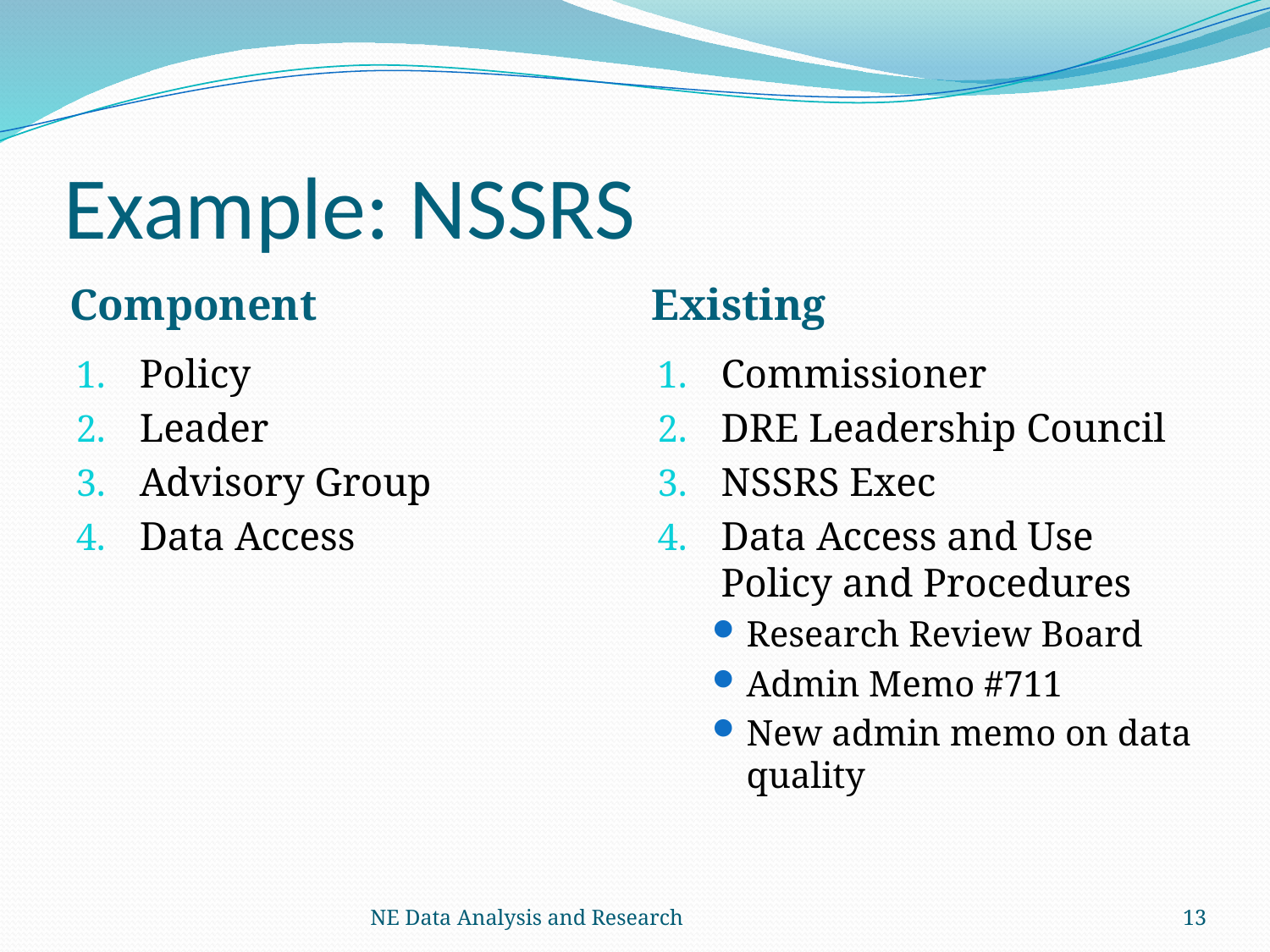

# Example: NSSRS
Component
Existing
Policy
Leader
Advisory Group
Data Access
Commissioner
DRE Leadership Council
NSSRS Exec
Data Access and Use Policy and Procedures
Research Review Board
Admin Memo #711
New admin memo on data quality
NE Data Analysis and Research
13